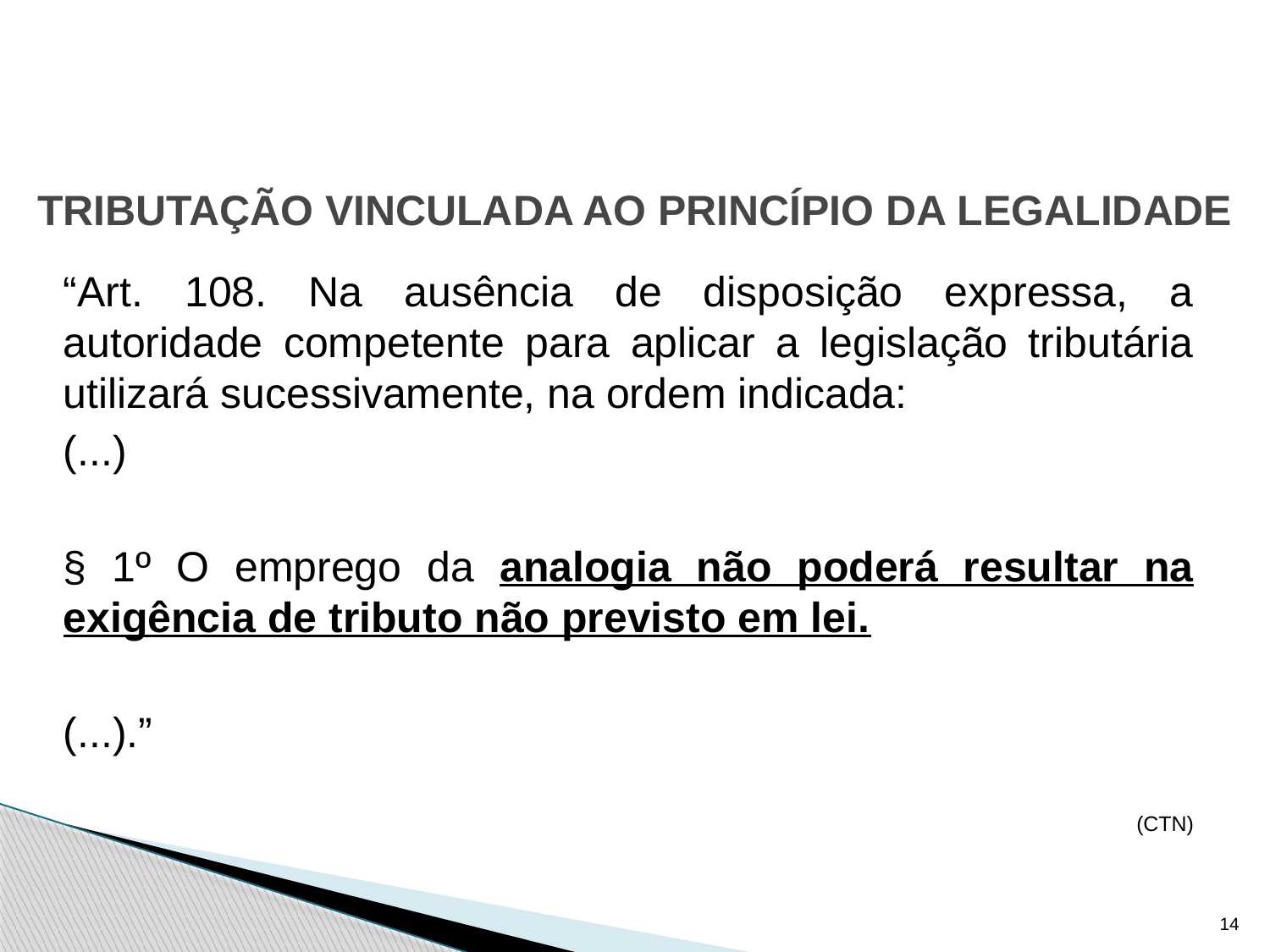

# TRIBUTAÇÃO VINCULADA AO PRINCÍPIO DA LEGALIDADE
	“Art. 108. Na ausência de disposição expressa, a autoridade competente para aplicar a legislação tributária utilizará sucessivamente, na ordem indicada:
 	(...)

	§ 1º O emprego da analogia não poderá resultar na exigência de tributo não previsto em lei.

	(...).”
 (CTN)

14